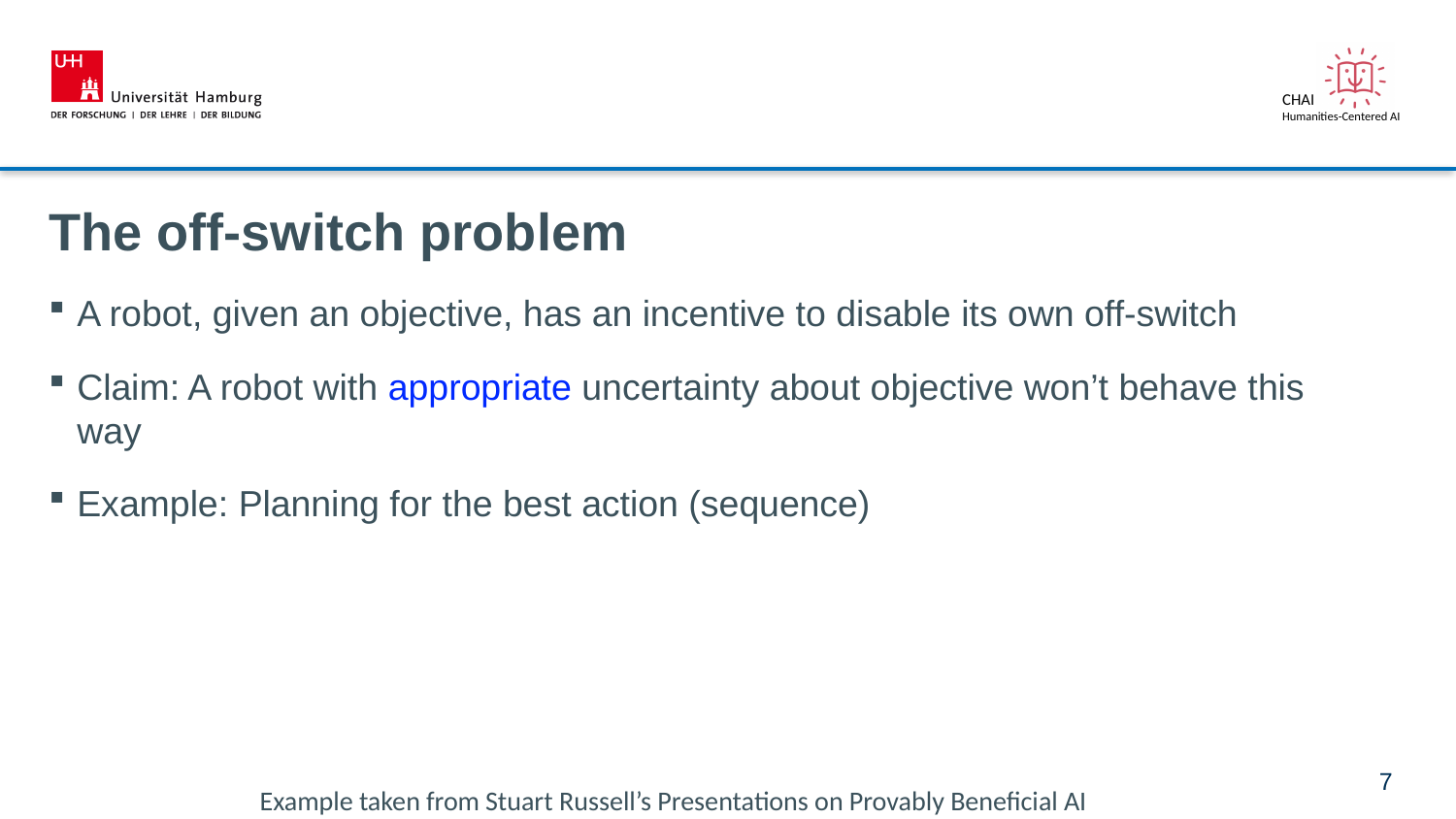

# The off-switch problem
A robot, given an objective, has an incentive to disable its own off-switch
Claim: A robot with appropriate uncertainty about objective won’t behave this way
Example: Planning for the best action (sequence)
7
Example taken from Stuart Russell’s Presentations on Provably Beneficial AI